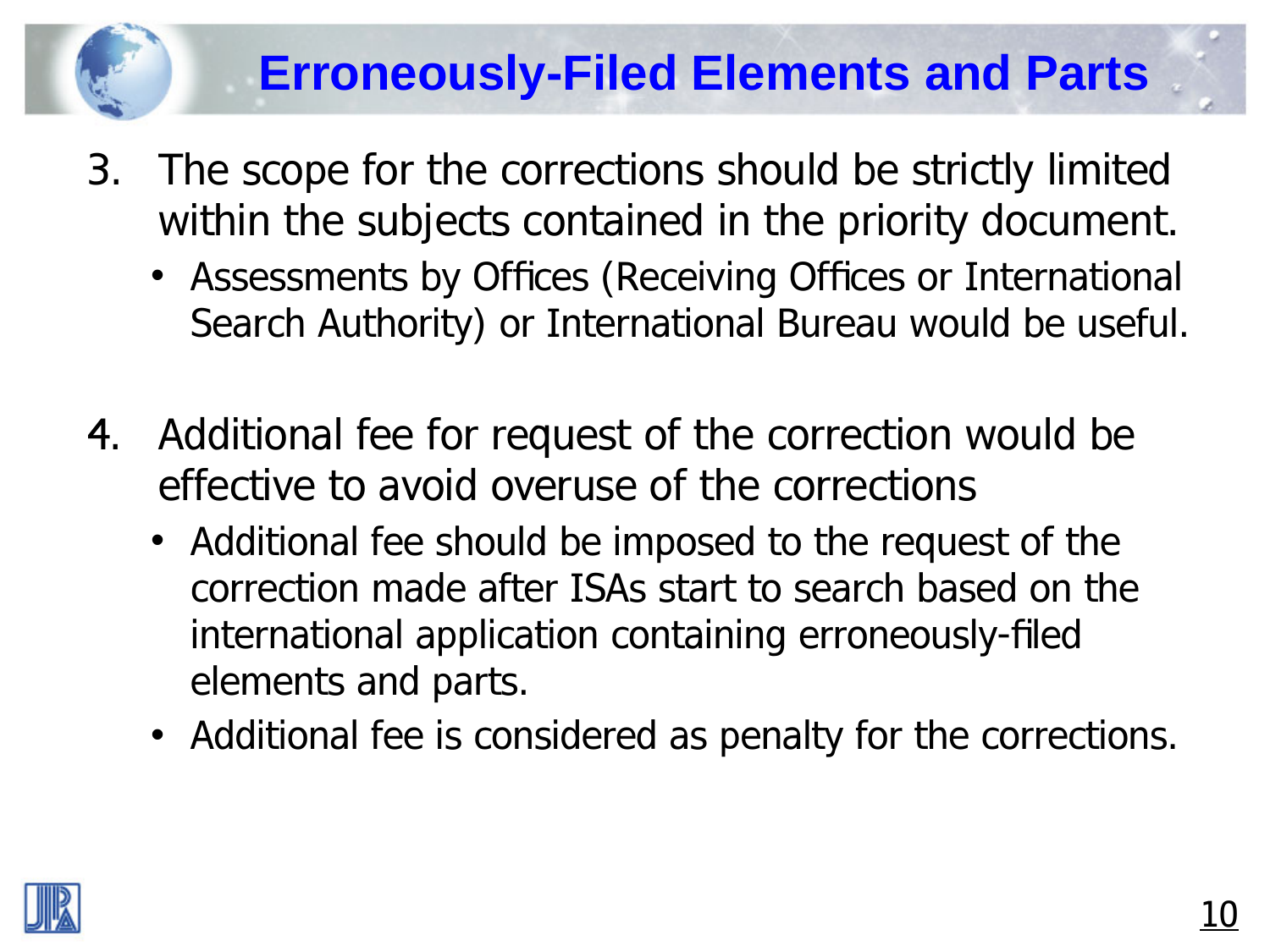

Erroneously-Filed Elements and Parts
The scope for the corrections should be strictly limited within the subjects contained in the priority document.
Assessments by Offices (Receiving Offices or International Search Authority) or International Bureau would be useful.

Additional fee for request of the correction would be effective to avoid overuse of the corrections
Additional fee should be imposed to the request of the correction made after ISAs start to search based on the international application containing erroneously-filed elements and parts.
Additional fee is considered as penalty for the corrections.
10